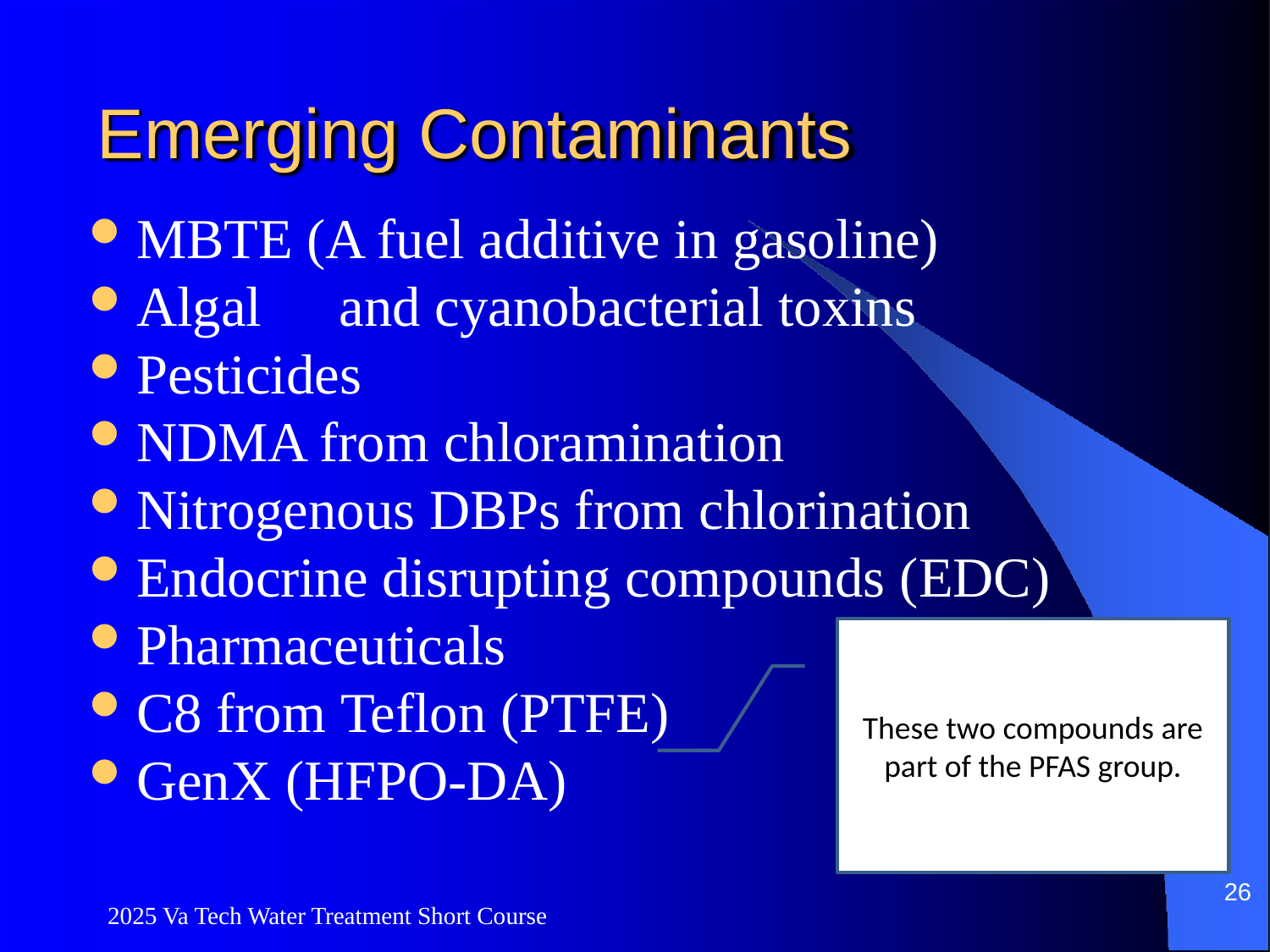

# Emerging Contaminants
MBTE (A fuel additive in gasoline)
Algal	and cyanobacterial toxins
Pesticides
NDMA from chloramination
Nitrogenous DBPs from chlorination
Endocrine disrupting compounds (EDC)
Pharmaceuticals
C8 from Teflon (PTFE)
GenX (HFPO-DA)
These two compounds are part of the PFAS group.
26
2025 Va Tech Water Treatment Short Course